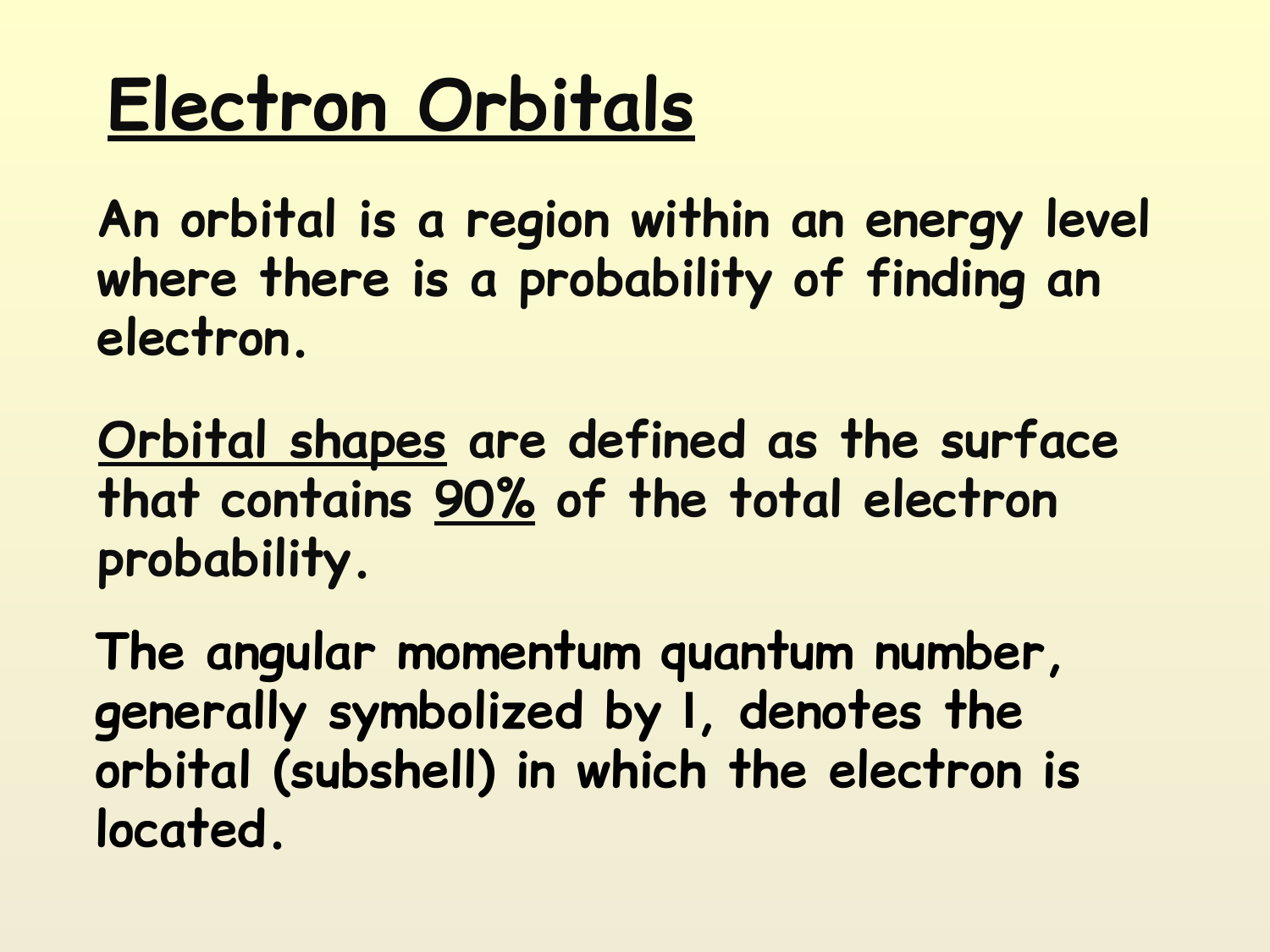

Electron Orbitals
# An orbital is a region within an energy level where there is a probability of finding an electron.
Orbital shapes are defined as the surface that contains 90% of the total electron probability.
The angular momentum quantum number, generally symbolized by l, denotes the orbital (subshell) in which the electron is located.